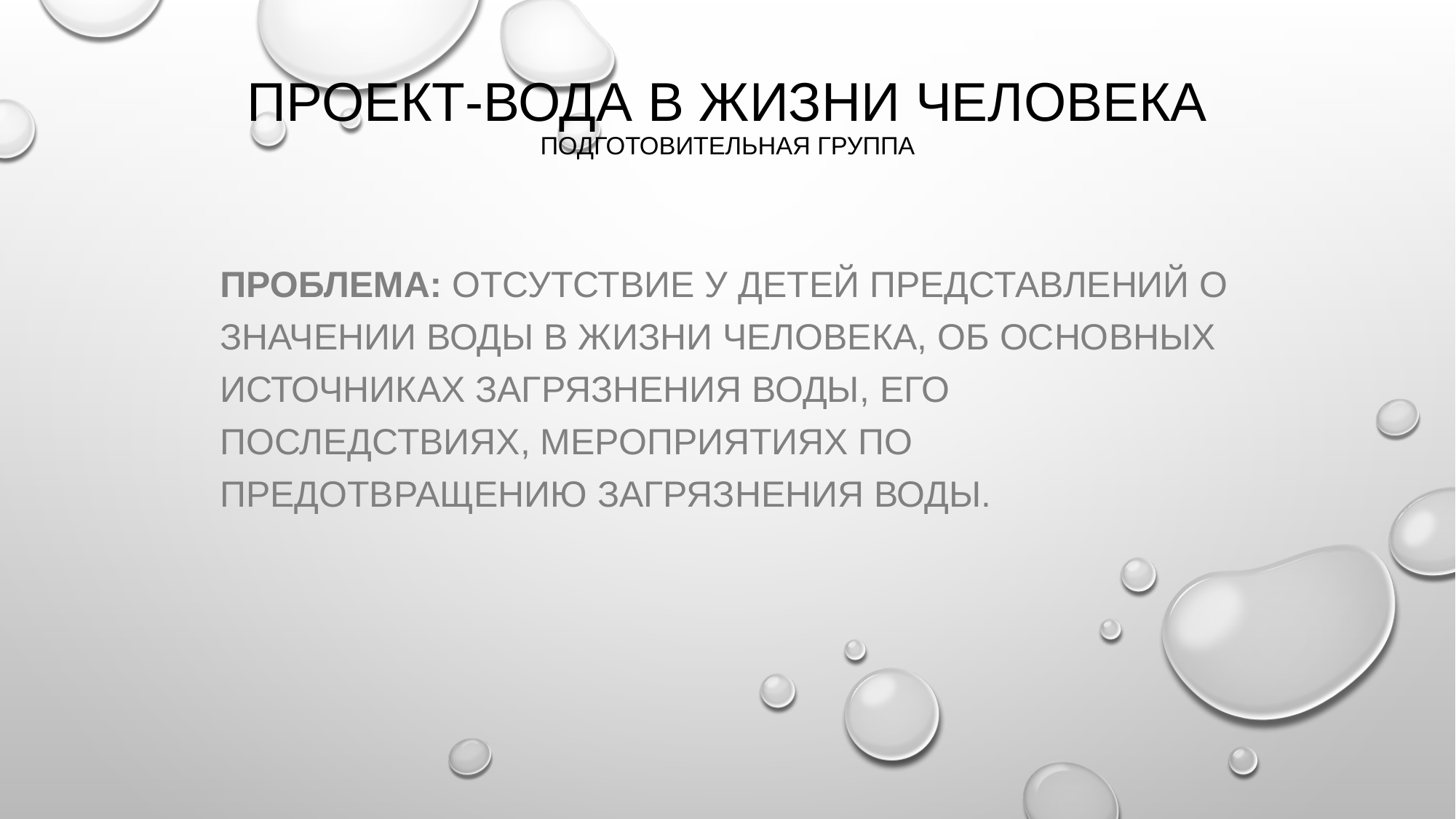

# Проект-Вода в жизни человека подготовительная группа
Проблема: Отсутствие у детей представлений о значении воды в жизни человека, об основных источниках загрязнения воды, его последствиях, мероприятиях по предотвращению загрязнения воды.